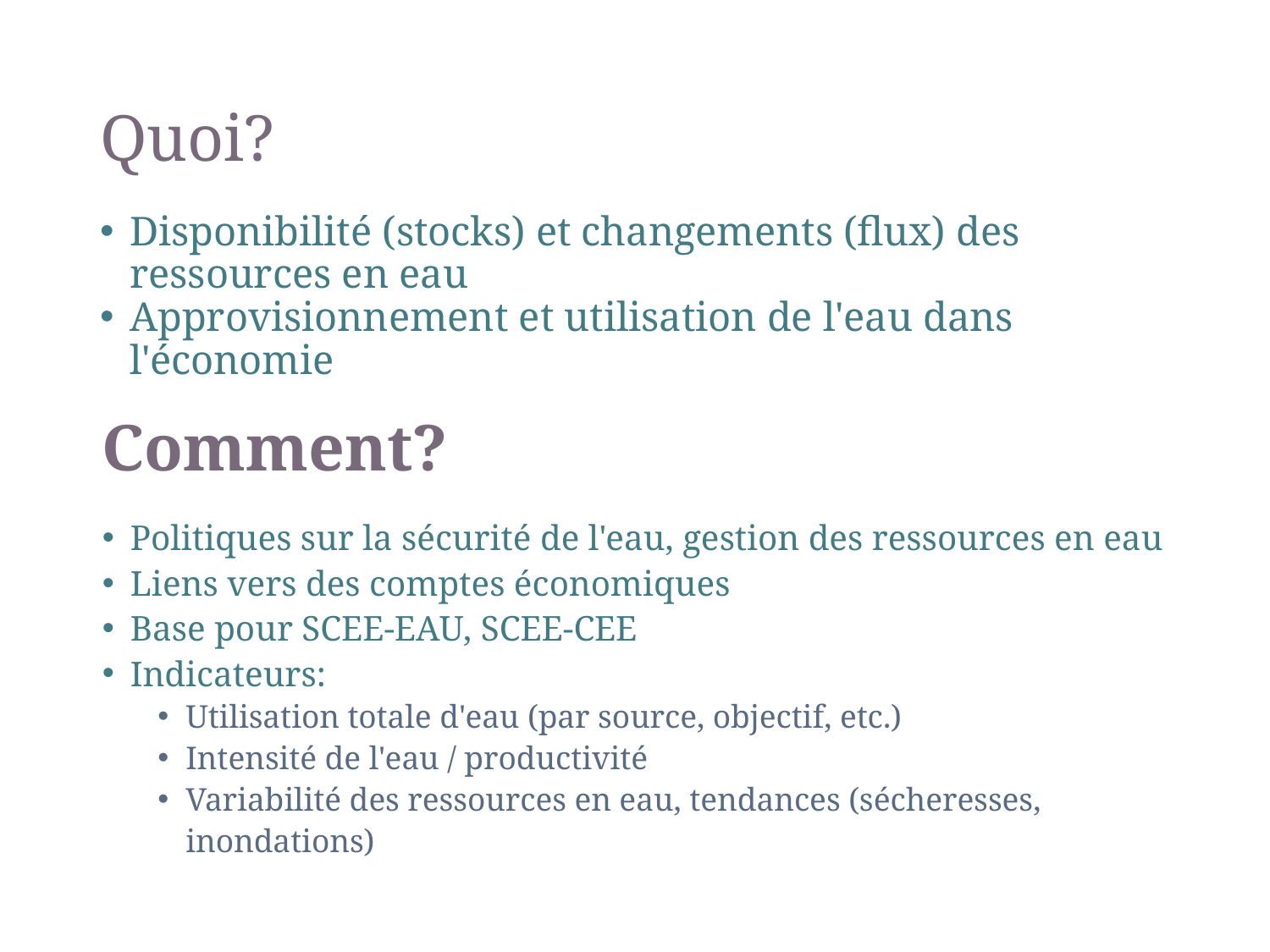

# Quoi?
Disponibilité (stocks) et changements (flux) des ressources en eau
Approvisionnement et utilisation de l'eau dans l'économie
Comment?
Politiques sur la sécurité de l'eau, gestion des ressources en eau
Liens vers des comptes économiques
Base pour SCEE-EAU, SCEE-CEE
Indicateurs:
Utilisation totale d'eau (par source, objectif, etc.)
Intensité de l'eau / productivité
Variabilité des ressources en eau, tendances (sécheresses, inondations)
6
SEEA-CF - Water accounts